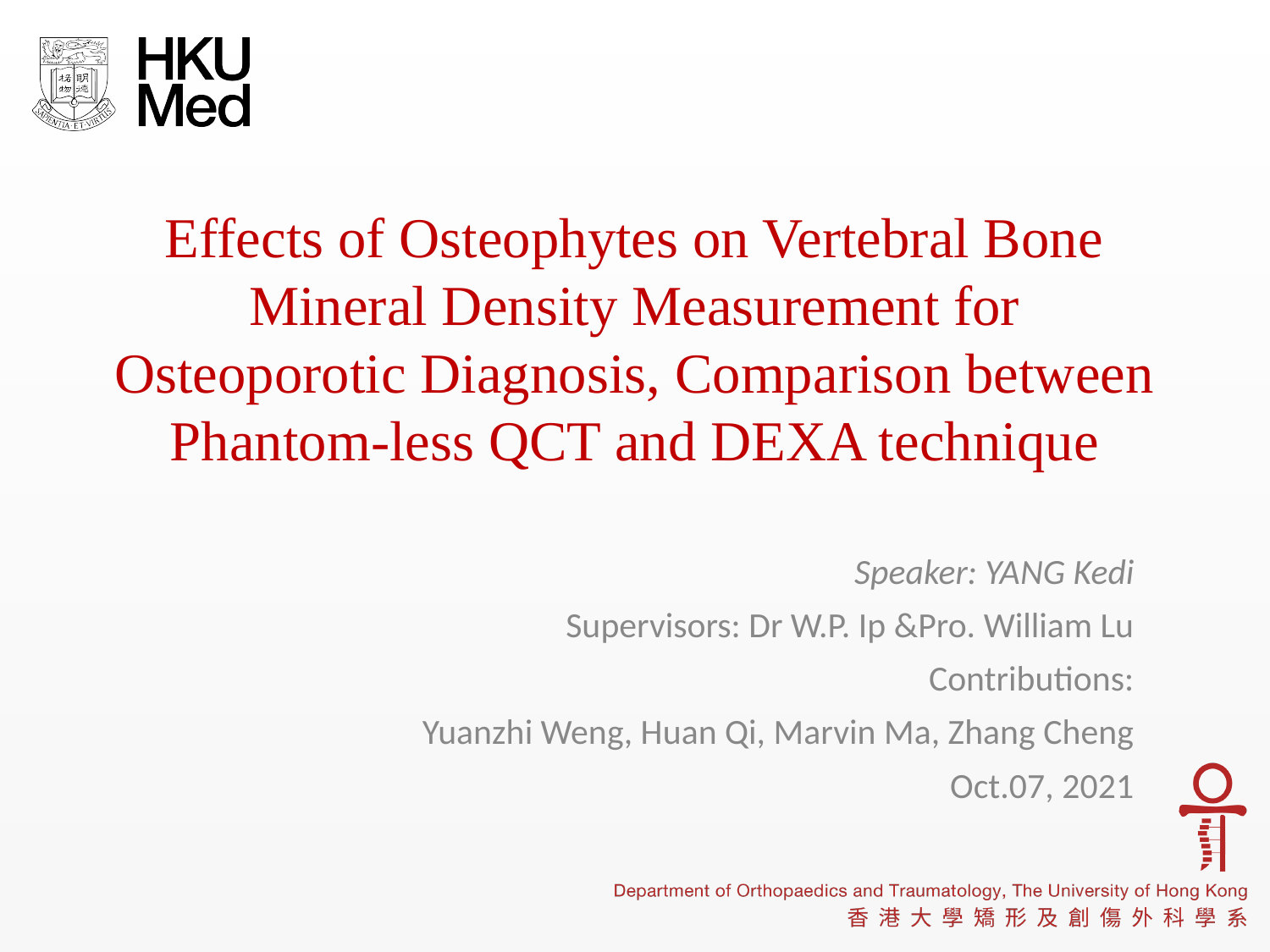

# Effects of Osteophytes on Vertebral Bone Mineral Density Measurement for Osteoporotic Diagnosis, Comparison between Phantom-less QCT and DEXA technique
Speaker: YANG Kedi
Supervisors: Dr W.P. Ip &Pro. William Lu
Contributions:
Yuanzhi Weng, Huan Qi, Marvin Ma, Zhang Cheng
Oct.07, 2021